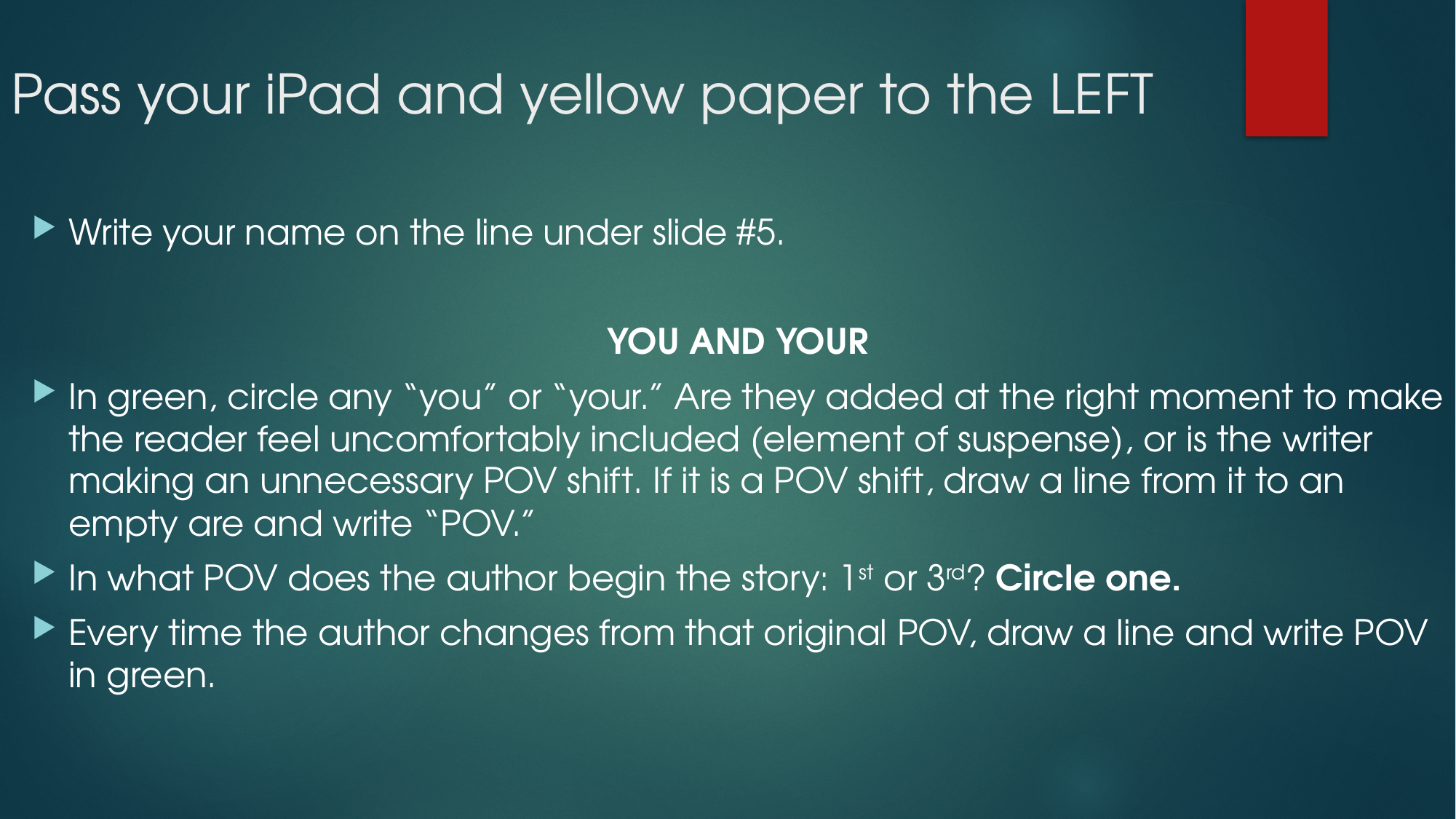

# Pass your iPad and yellow paper to the LEFT
Write your name on the line under slide #5.

YOU AND YOUR
In green, circle any “you” or “your.” Are they added at the right moment to make the reader feel uncomfortably included (element of suspense), or is the writer making an unnecessary POV shift. If it is a POV shift, draw a line from it to an empty are and write “POV.”
In what POV does the author begin the story: 1st or 3rd? Circle one.
Every time the author changes from that original POV, draw a line and write POV in green.